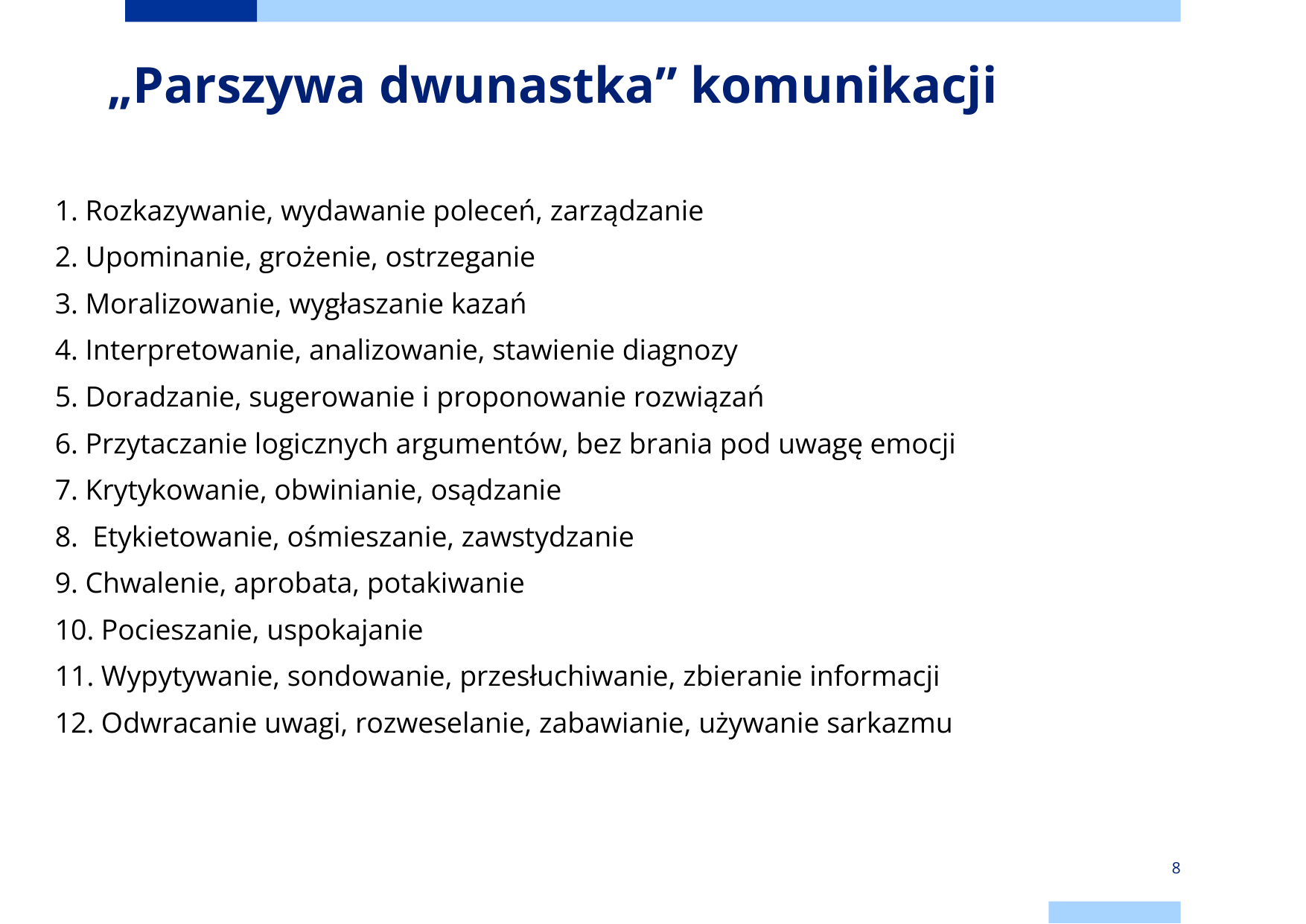

# „Parszywa dwunastka” komunikacji
1. Rozkazywanie, wydawanie poleceń, zarządzanie
2. Upominanie, grożenie, ostrzeganie
3. Moralizowanie, wygłaszanie kazań
4. Interpretowanie, analizowanie, stawienie diagnozy
5. Doradzanie, sugerowanie i proponowanie rozwiązań
6. Przytaczanie logicznych argumentów, bez brania pod uwagę emocji
7. Krytykowanie, obwinianie, osądzanie
8.  Etykietowanie, ośmieszanie, zawstydzanie
9. Chwalenie, aprobata, potakiwanie
10. Pocieszanie, uspokajanie
11. Wypytywanie, sondowanie, przesłuchiwanie, zbieranie informacji
12. Odwracanie uwagi, rozweselanie, zabawianie, używanie sarkazmu

8